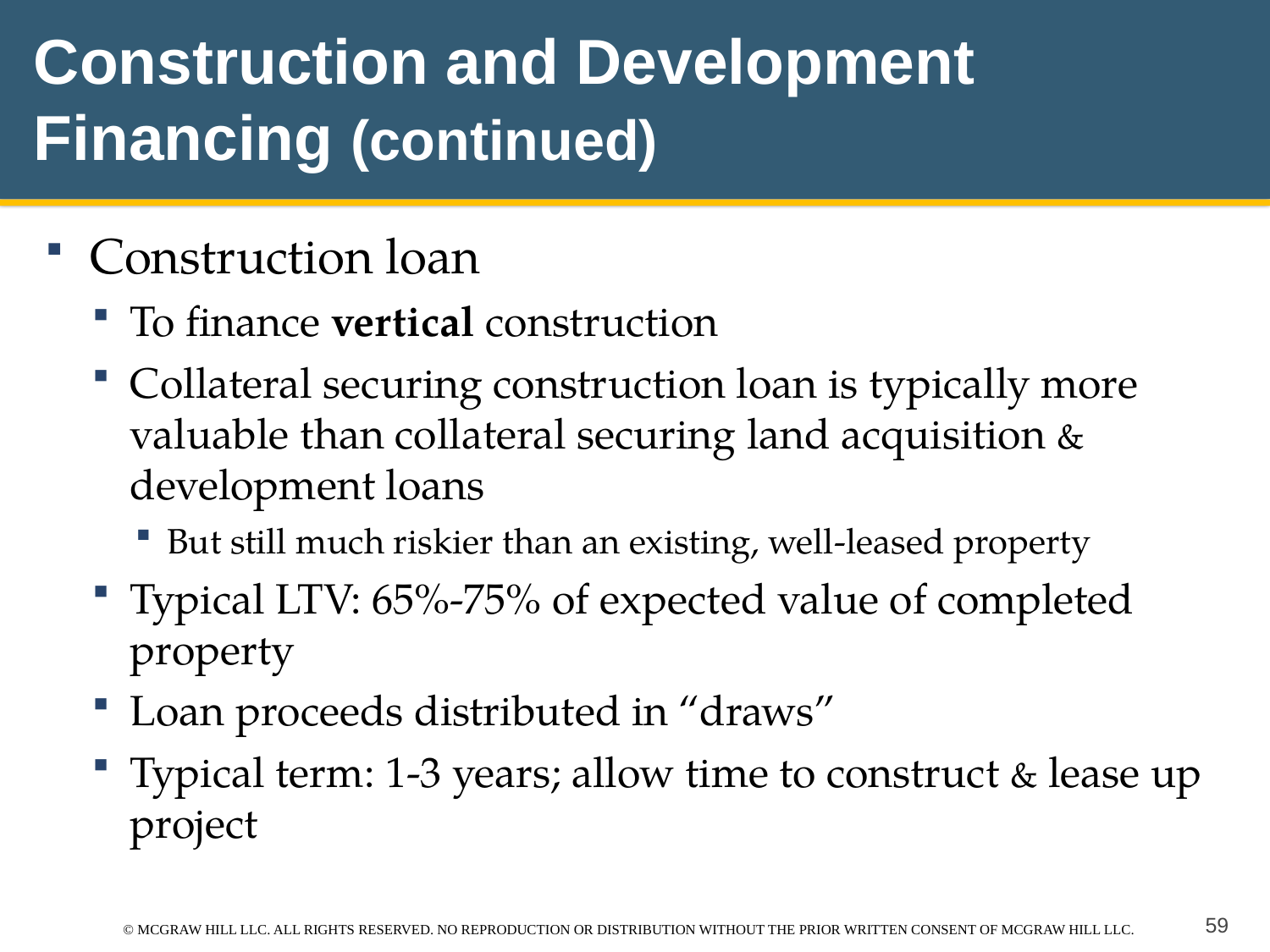

# Construction and Development Financing (continued)
Construction loan
To finance vertical construction
Collateral securing construction loan is typically more valuable than collateral securing land acquisition & development loans
But still much riskier than an existing, well-leased property
Typical LTV: 65%-75% of expected value of completed property
Loan proceeds distributed in “draws”
Typical term: 1-3 years; allow time to construct & lease up project

© MCGRAW HILL LLC. ALL RIGHTS RESERVED. NO REPRODUCTION OR DISTRIBUTION WITHOUT THE PRIOR WRITTEN CONSENT OF MCGRAW HILL LLC.
59